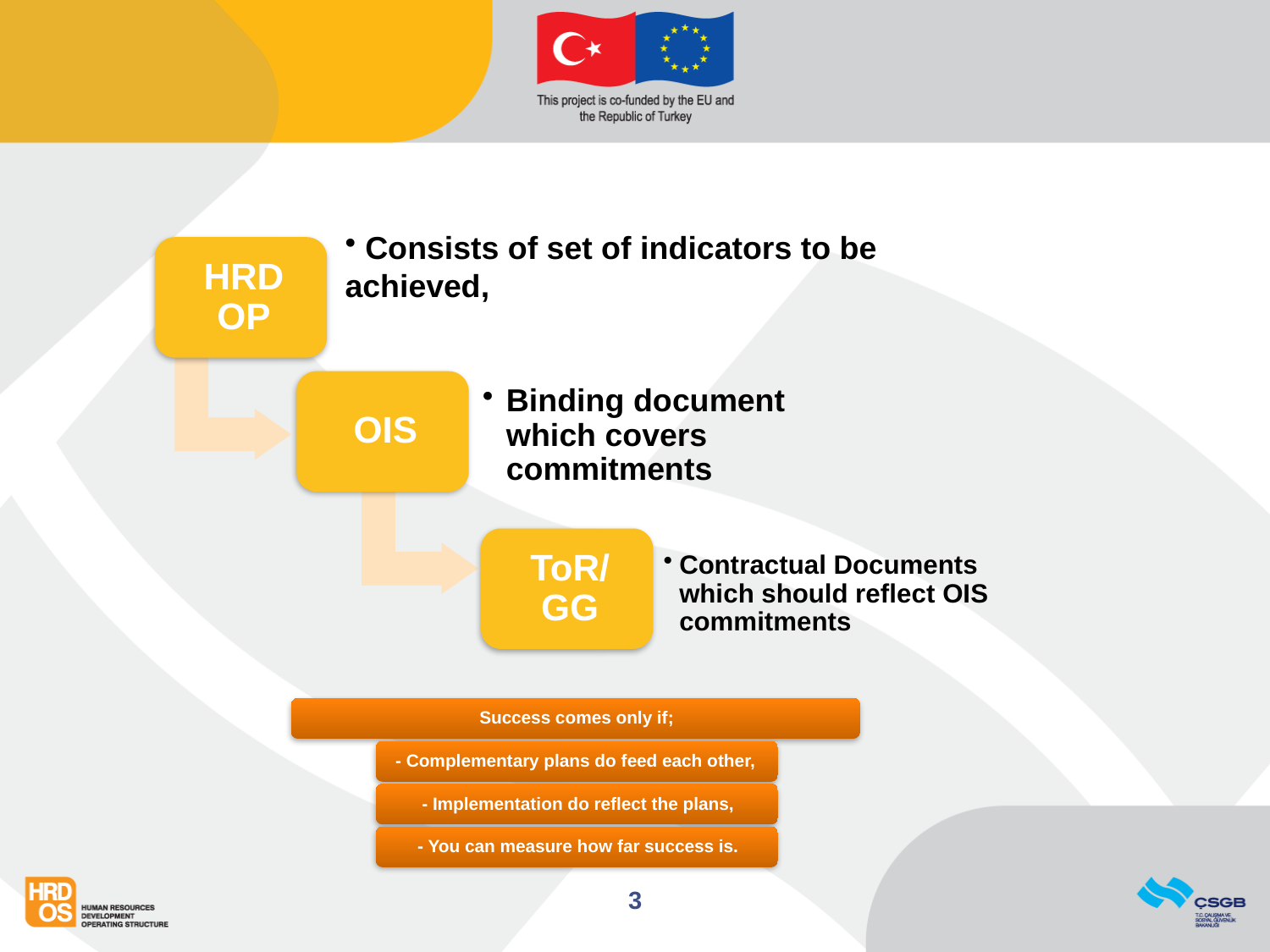

HRD OP
 Consists of set of indicators to be achieved,

OIS
Binding document which covers commitments
ToR/GG
Contractual Documents which should reflect OIS commitments
Success comes only if;
- Complementary plans do feed each other,
- Implementation do reflect the plans,
- You can measure how far success is.
3